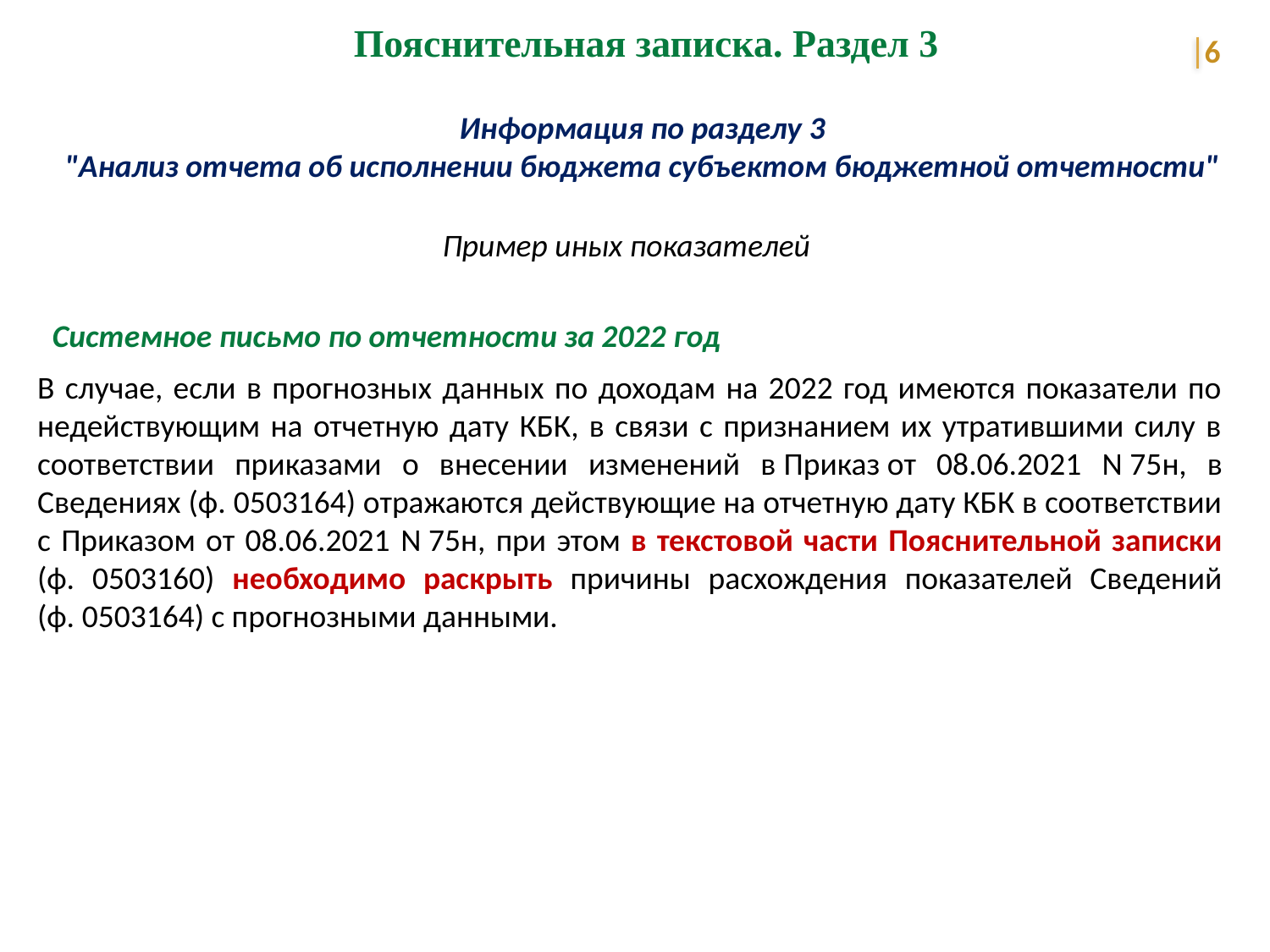

Пояснительная записка. Раздел 3
6
Информация по разделу 3
"Анализ отчета об исполнении бюджета субъектом бюджетной отчетности"
Пример иных показателей
Системное письмо по отчетности за 2022 год
В случае, если в прогнозных данных по доходам на 2022 год имеются показатели по недействующим на отчетную дату КБК, в связи с признанием их утратившими силу в соответствии приказами о внесении изменений в Приказ от 08.06.2021 N 75н, в Сведениях (ф. 0503164) отражаются действующие на отчетную дату КБК в соответствии с Приказом от 08.06.2021 N 75н, при этом в текстовой части Пояснительной записки (ф. 0503160) необходимо раскрыть причины расхождения показателей Сведений (ф. 0503164) с прогнозными данными.